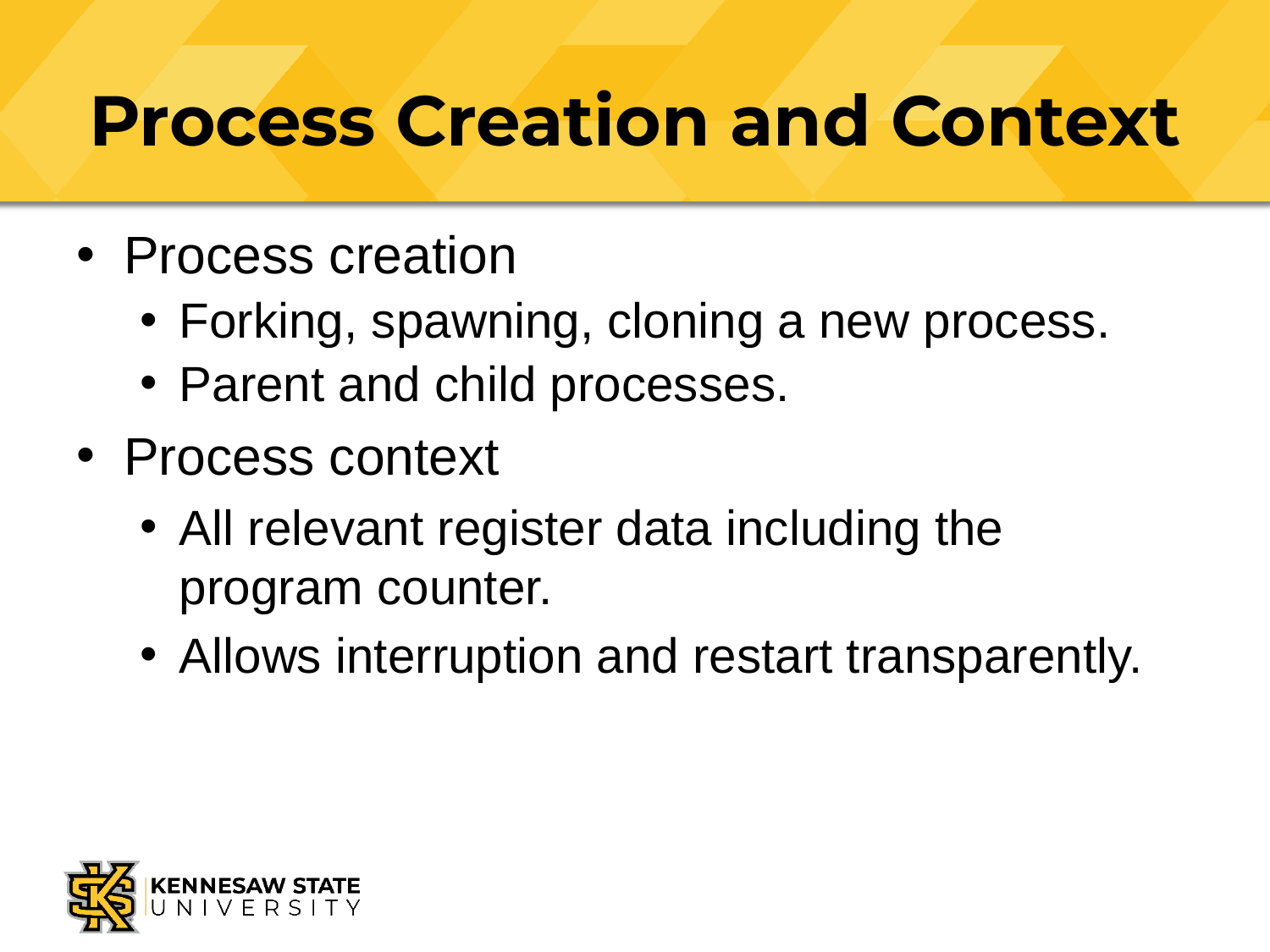

# Process Creation and Context
Process creation
Forking, spawning, cloning a new process.
Parent and child processes.
Process context
All relevant register data including the program counter.
Allows interruption and restart transparently.